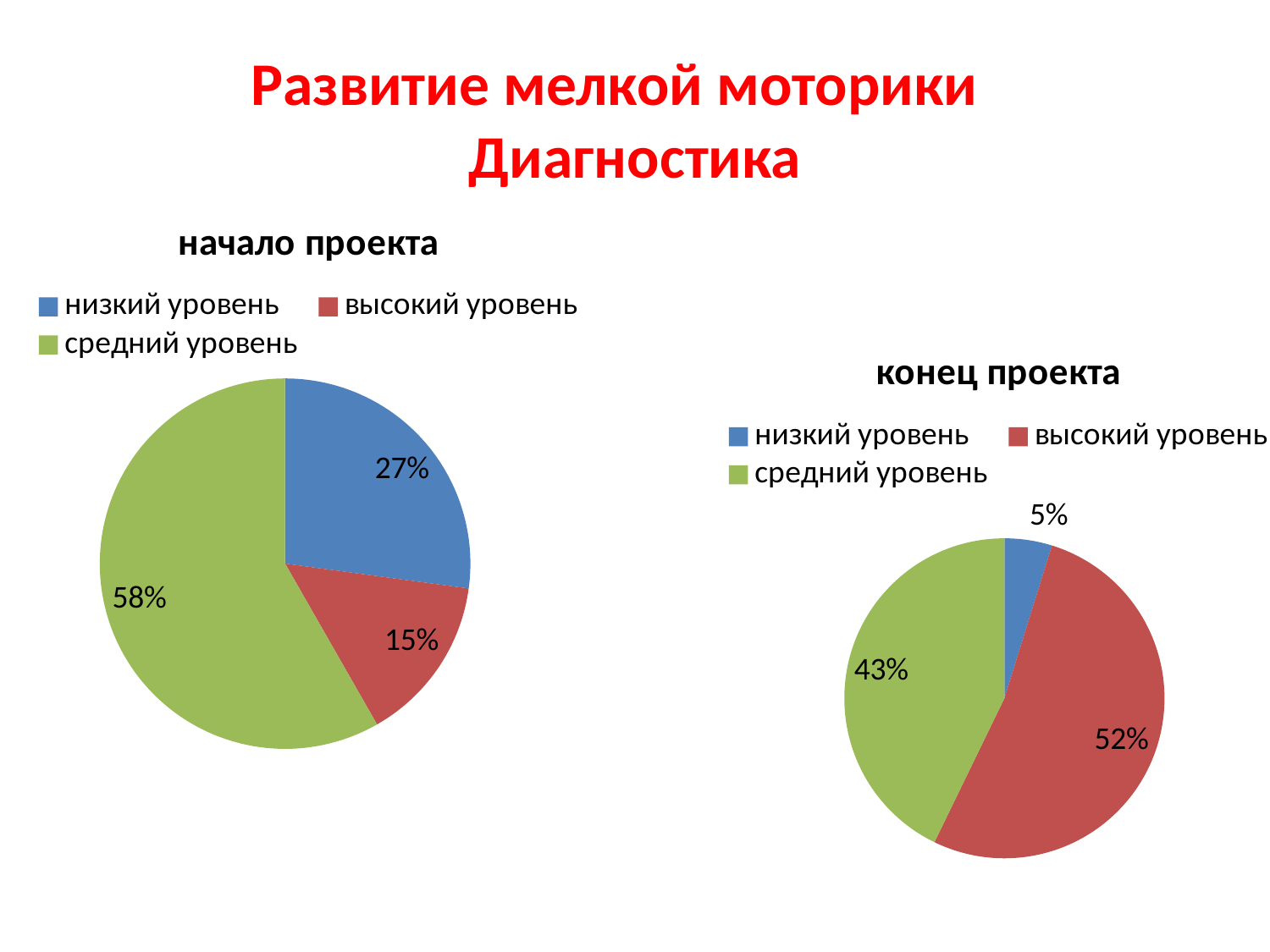

# Развитие мелкой моторики Диагностика

### Chart:

| Category | начало проекта |
|---|---|
| низкий уровень | 26.6 |
| высокий уровень | 14.3 |
| средний уровень | 57.1 |

### Chart:

| Category | конец проекта |
|---|---|
| низкий уровень | 4.8 |
| высокий уровень | 52.4 |
| средний уровень | 42.8 |